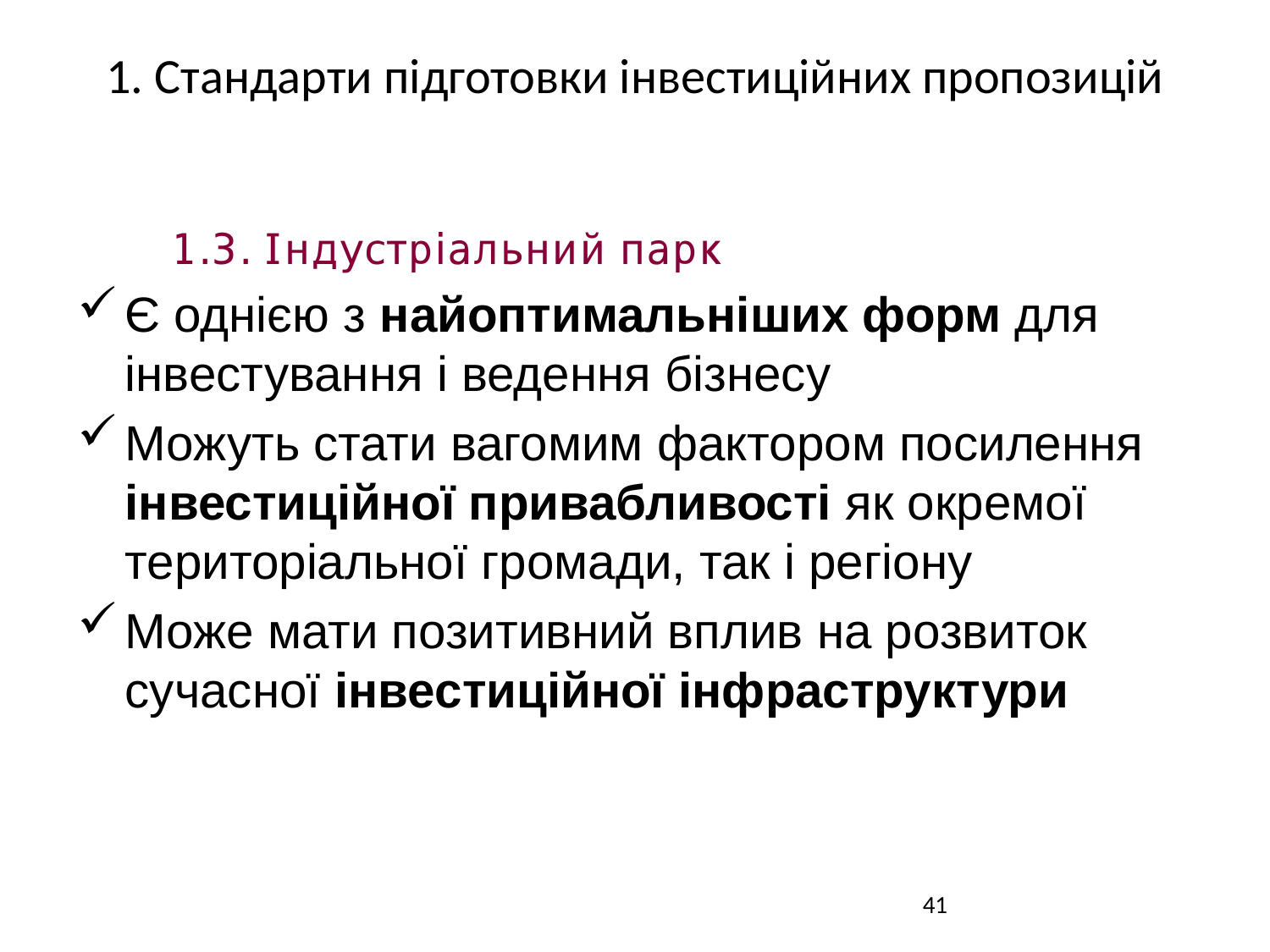

# 1. Стандарти підготовки інвестиційних пропозицій
1.3. Індустріальний парк
Є однією з найоптимальніших форм для інвестування і ведення бізнесу
Можуть стати вагомим фактором посилення інвестиційної привабливості як окремої територіальної громади, так і регіону
Може мати позитивний вплив на розвиток сучасної інвестиційної інфраструктури
41